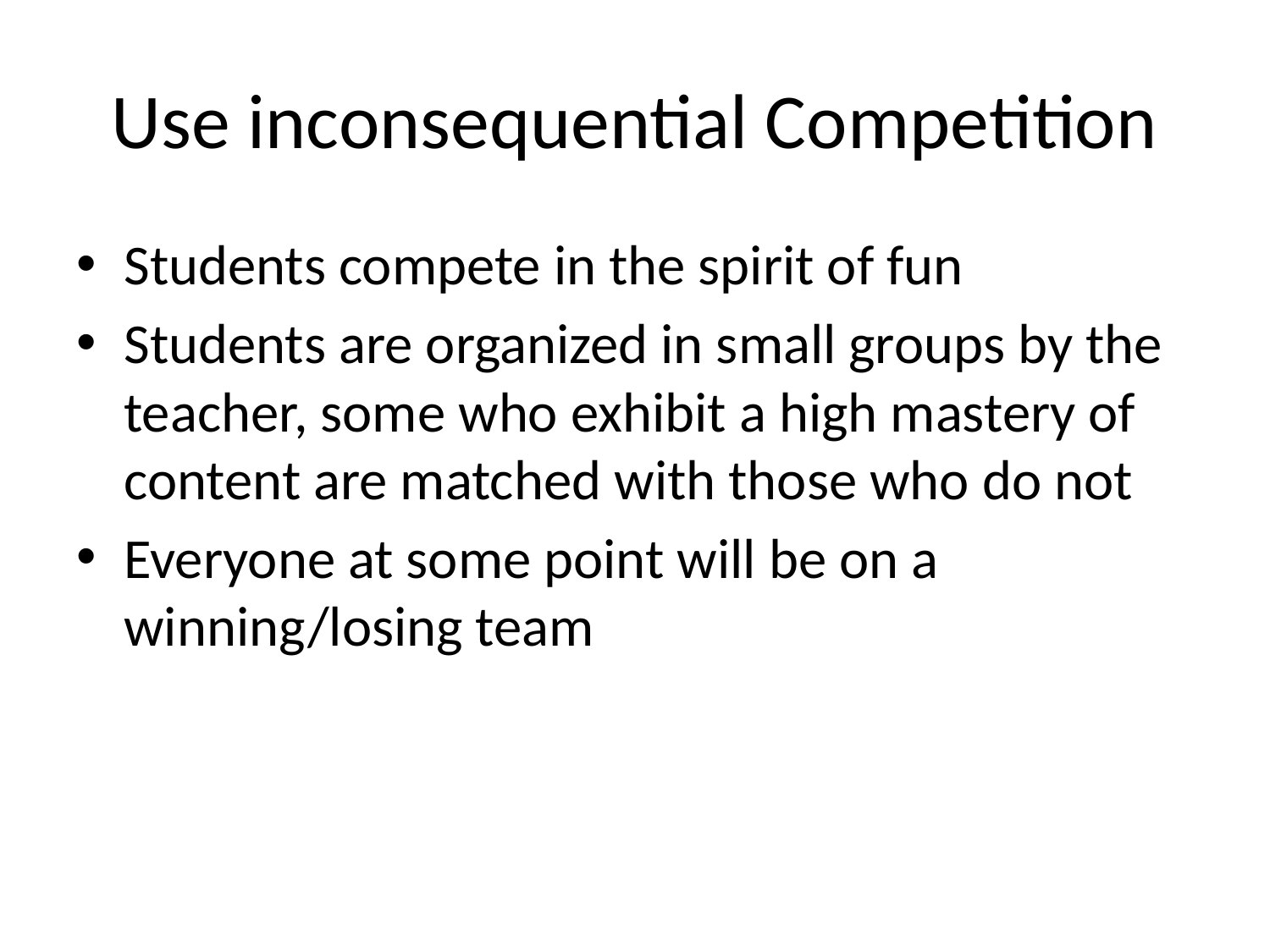

# Use inconsequential Competition
Students compete in the spirit of fun
Students are organized in small groups by the teacher, some who exhibit a high mastery of content are matched with those who do not
Everyone at some point will be on a winning/losing team